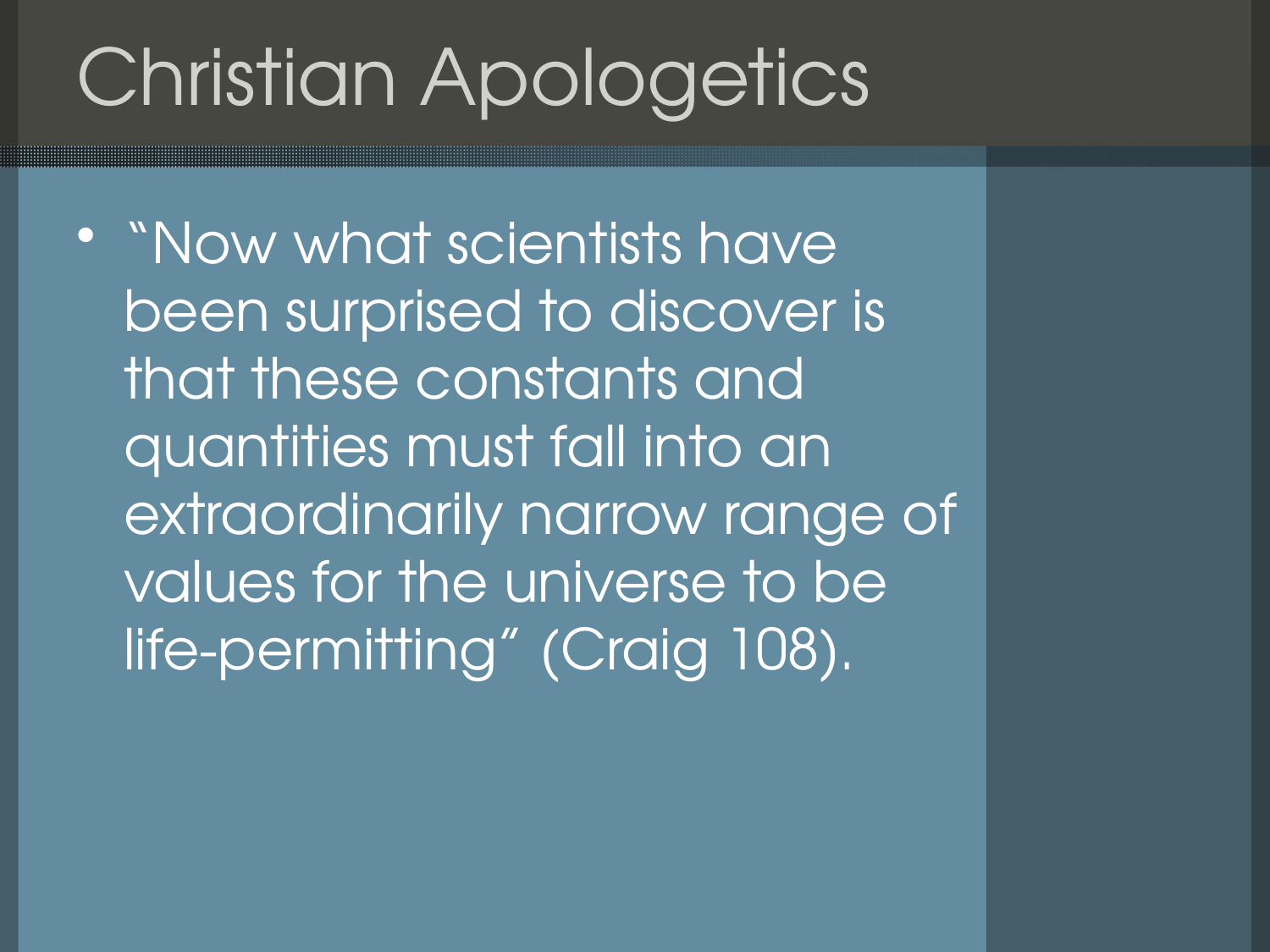

# Christian Apologetics
“Now what scientists have been surprised to discover is that these constants and quantities must fall into an extraordinarily narrow range of values for the universe to be life-permitting” (Craig 108).